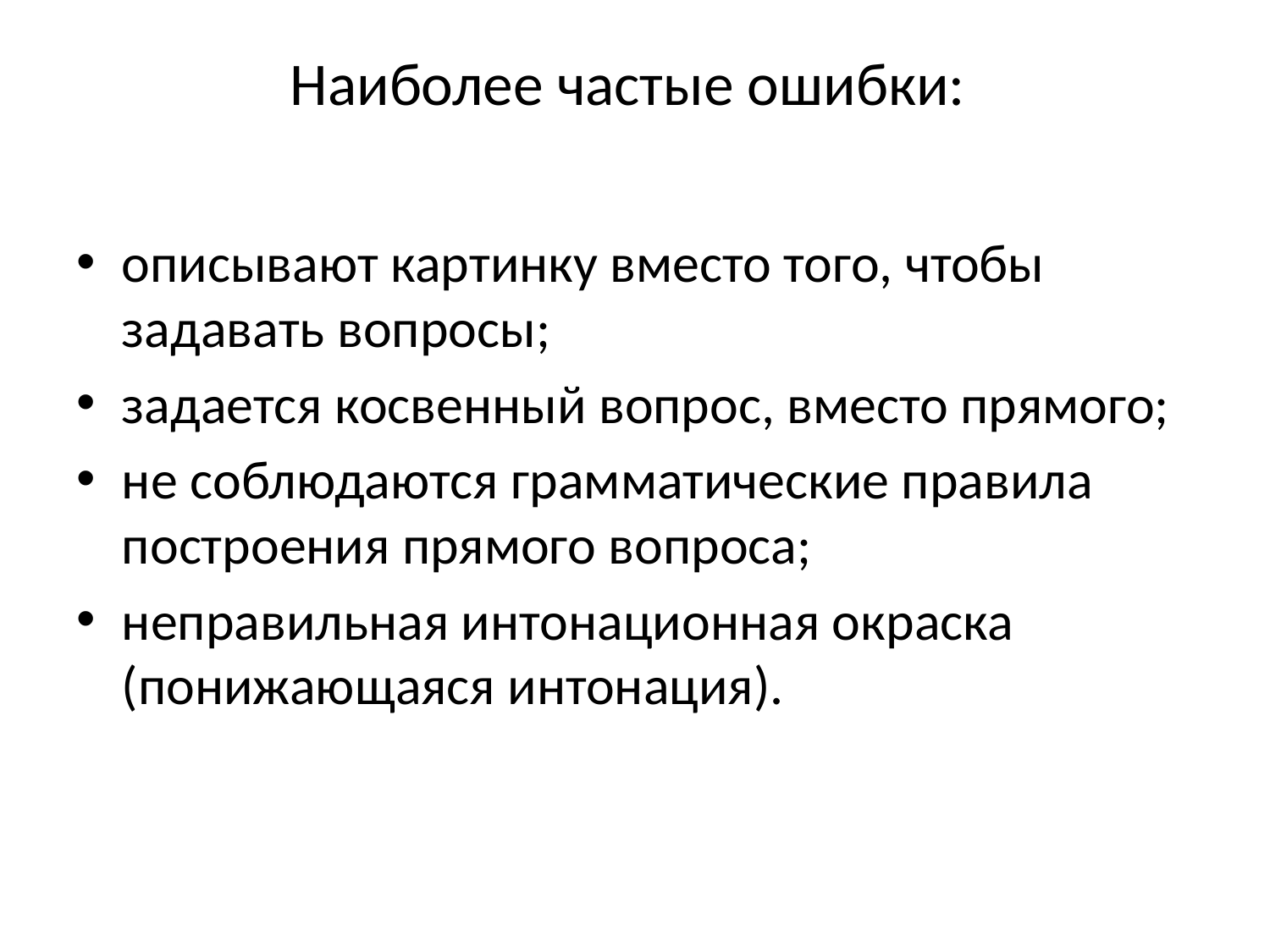

# Наиболее частые ошибки:
описывают картинку вместо того, чтобы задавать вопросы;
задается косвенный вопрос, вместо прямого;
не соблюдаются грамматические правила построения прямого вопроса;
неправильная интонационная окраска (понижающаяся интонация).